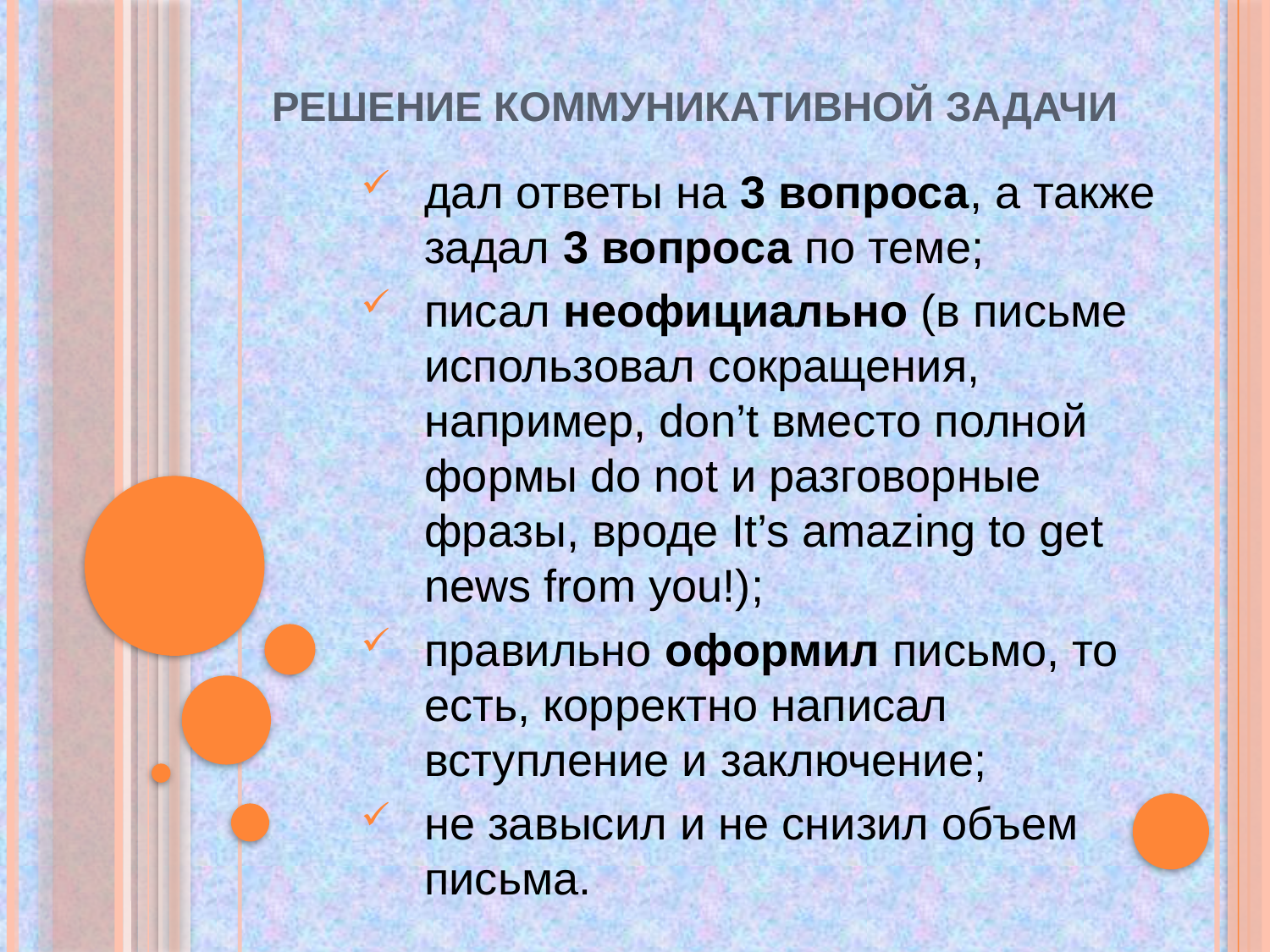

# Решение коммуникативной задачи
дал ответы на 3 вопроса, а также задал 3 вопроса по теме;
писал неофициально (в письме использовал сокращения, например, don’t вместо полной формы do not и разговорные фразы, вроде It’s amazing to get news from you!);
правильно оформил письмо, то есть, корректно написал вступление и заключение;
не завысил и не снизил объем письма.